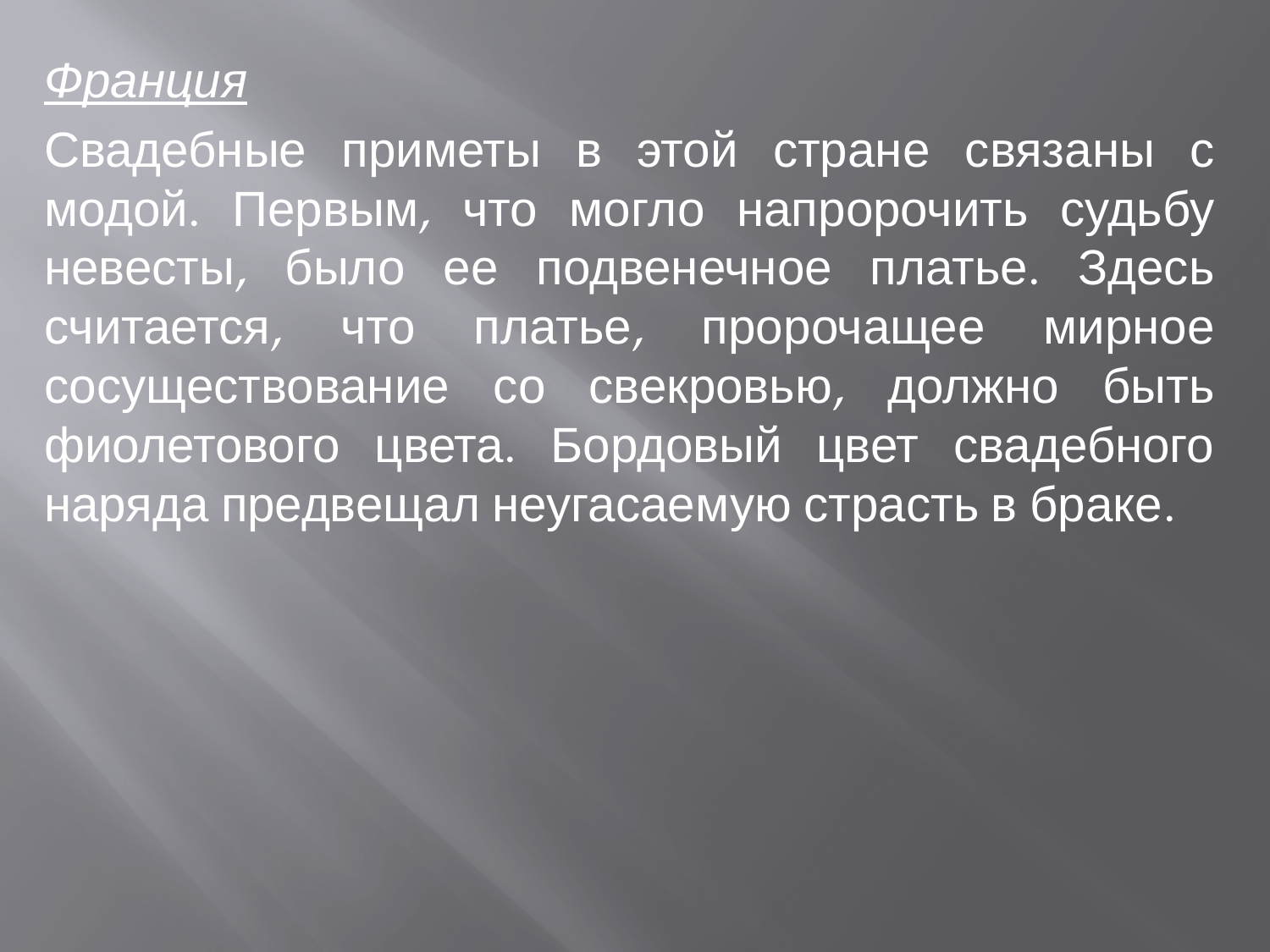

Франция
Свадебные приметы в этой стране связаны с модой. Первым, что могло напророчить судьбу невесты, было ее подвенечное платье. Здесь считается, что платье, пророчащее мирное сосуществование со свекровью, должно быть фиолетового цвета. Бордовый цвет свадебного наряда предвещал неугасаемую страсть в браке.